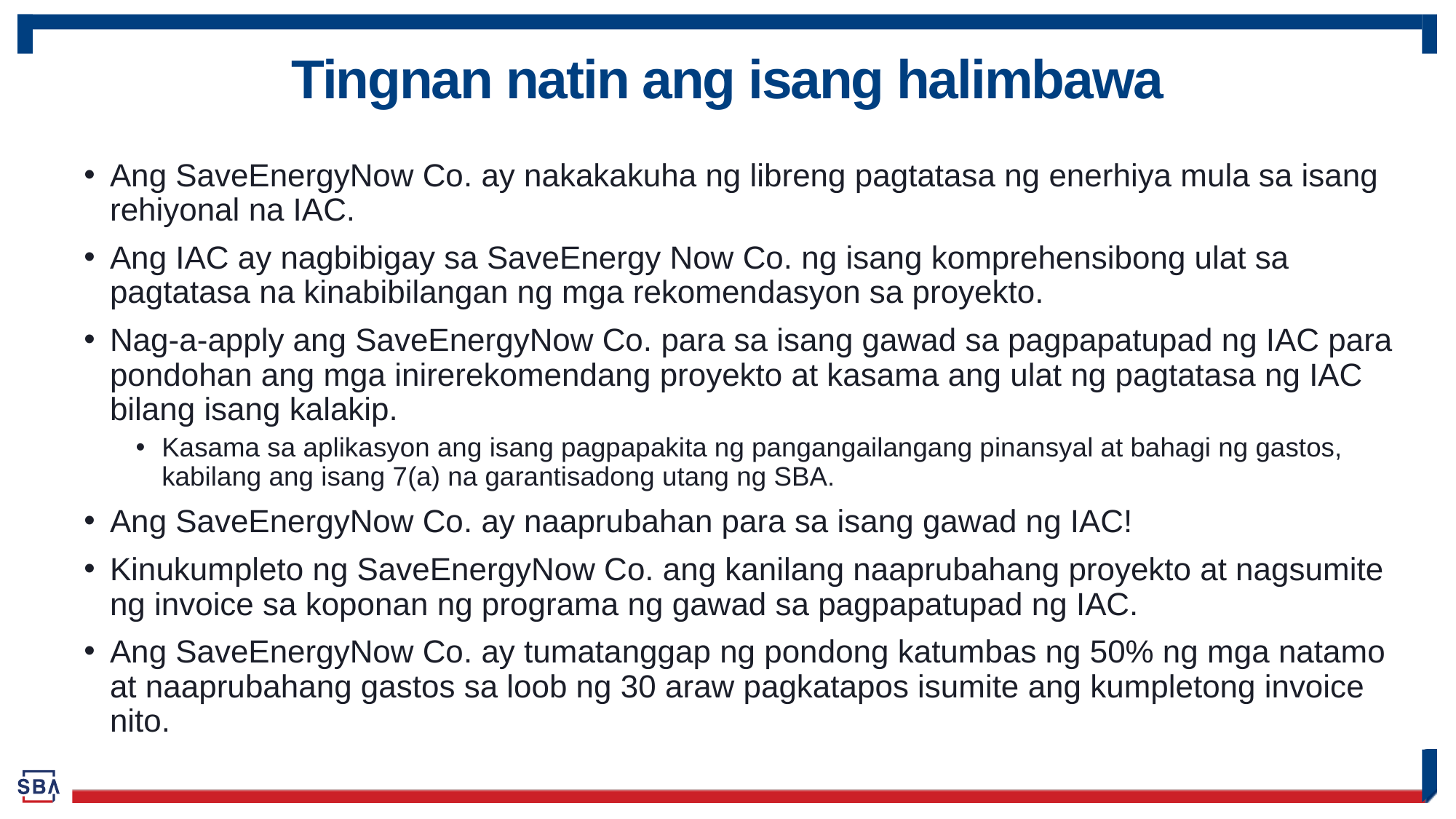

# Tingnan natin ang isang halimbawa
Ang SaveEnergyNow Co. ay nakakakuha ng libreng pagtatasa ng enerhiya mula sa isang rehiyonal na IAC.
Ang IAC ay nagbibigay sa SaveEnergy Now Co. ng isang komprehensibong ulat sa pagtatasa na kinabibilangan ng mga rekomendasyon sa proyekto.
Nag-a-apply ang SaveEnergyNow Co. para sa isang gawad sa pagpapatupad ng IAC para pondohan ang mga inirerekomendang proyekto at kasama ang ulat ng pagtatasa ng IAC bilang isang kalakip.
Kasama sa aplikasyon ang isang pagpapakita ng pangangailangang pinansyal at bahagi ng gastos, kabilang ang isang 7(a) na garantisadong utang ng SBA.
Ang SaveEnergyNow Co. ay naaprubahan para sa isang gawad ng IAC!
Kinukumpleto ng SaveEnergyNow Co. ang kanilang naaprubahang proyekto at nagsumite ng invoice sa koponan ng programa ng gawad sa pagpapatupad ng IAC.
Ang SaveEnergyNow Co. ay tumatanggap ng pondong katumbas ng 50% ng mga natamo at naaprubahang gastos sa loob ng 30 araw pagkatapos isumite ang kumpletong invoice nito.